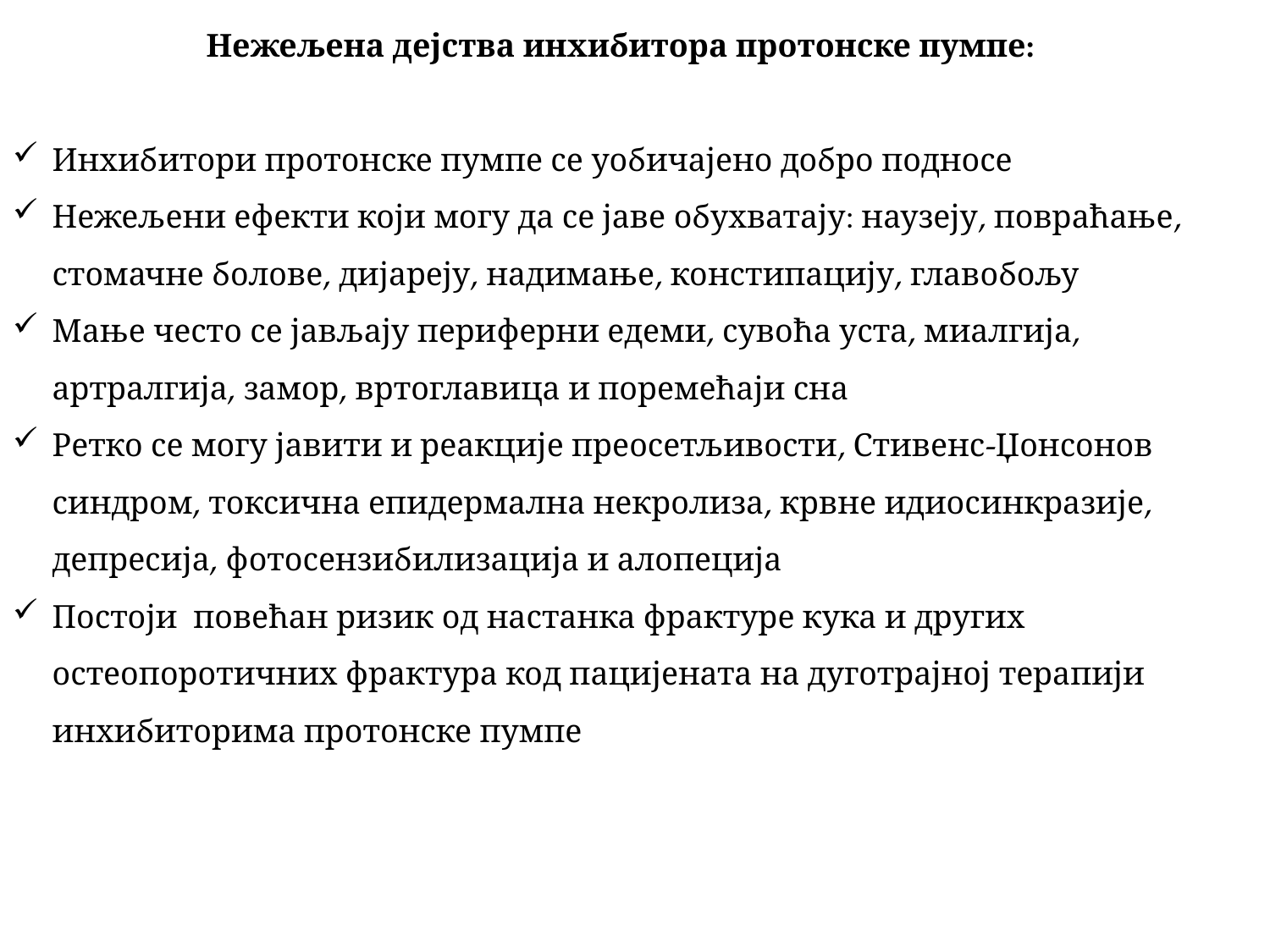

Нежељена дејства инхибитора протонске пумпе:

Инхибитори протонске пумпе се уобичајено добро подносе
Нежељени ефекти који могу да се јаве обухватају: наузеју, повраћање, стомачне болове, дијареју, надимање, констипацију, главобољу
Мање често се јављају периферни едеми, сувоћа уста, миалгија, артралгија, замор, вртоглавица и поремећаји сна
Ретко се могу јавити и реакције преосетљивости, Стивенс-Џонсонов синдром, токсична епидермална некролиза, крвне идиосинкразије, депресија, фотосензибилизација и алопеција
Постоји  повећан ризик од настанка фрактуре кука и других остеопоротичних фрактура код пацијената на дуготрајној терапији инхибиторима протонске пумпе